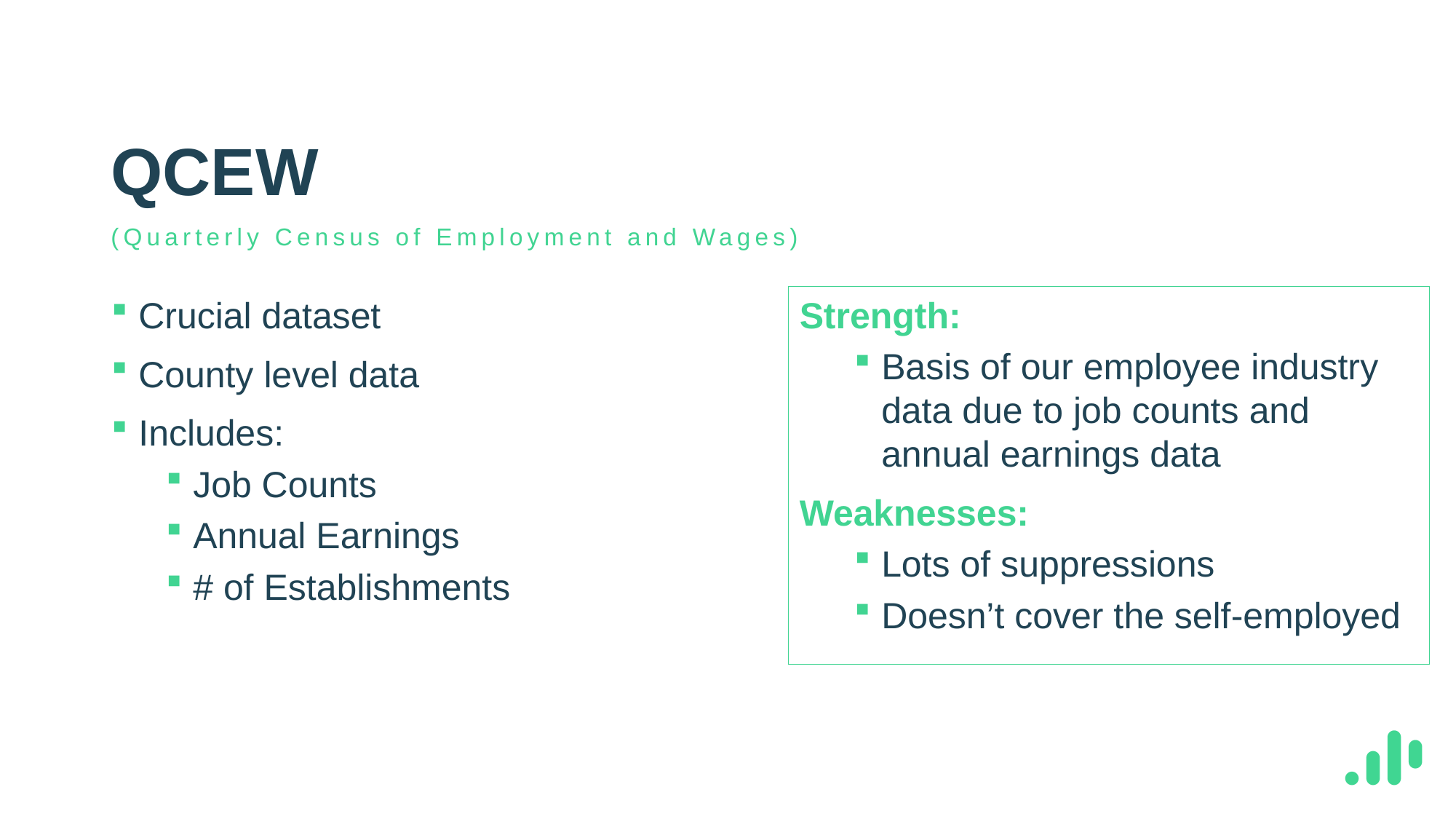

# QCEW
(Quarterly Census of Employment and Wages)
Crucial dataset
County level data
Includes:
Job Counts
Annual Earnings
# of Establishments
Strength:
Basis of our employee industry data due to job counts and annual earnings data
Weaknesses:
Lots of suppressions
Doesn’t cover the self-employed